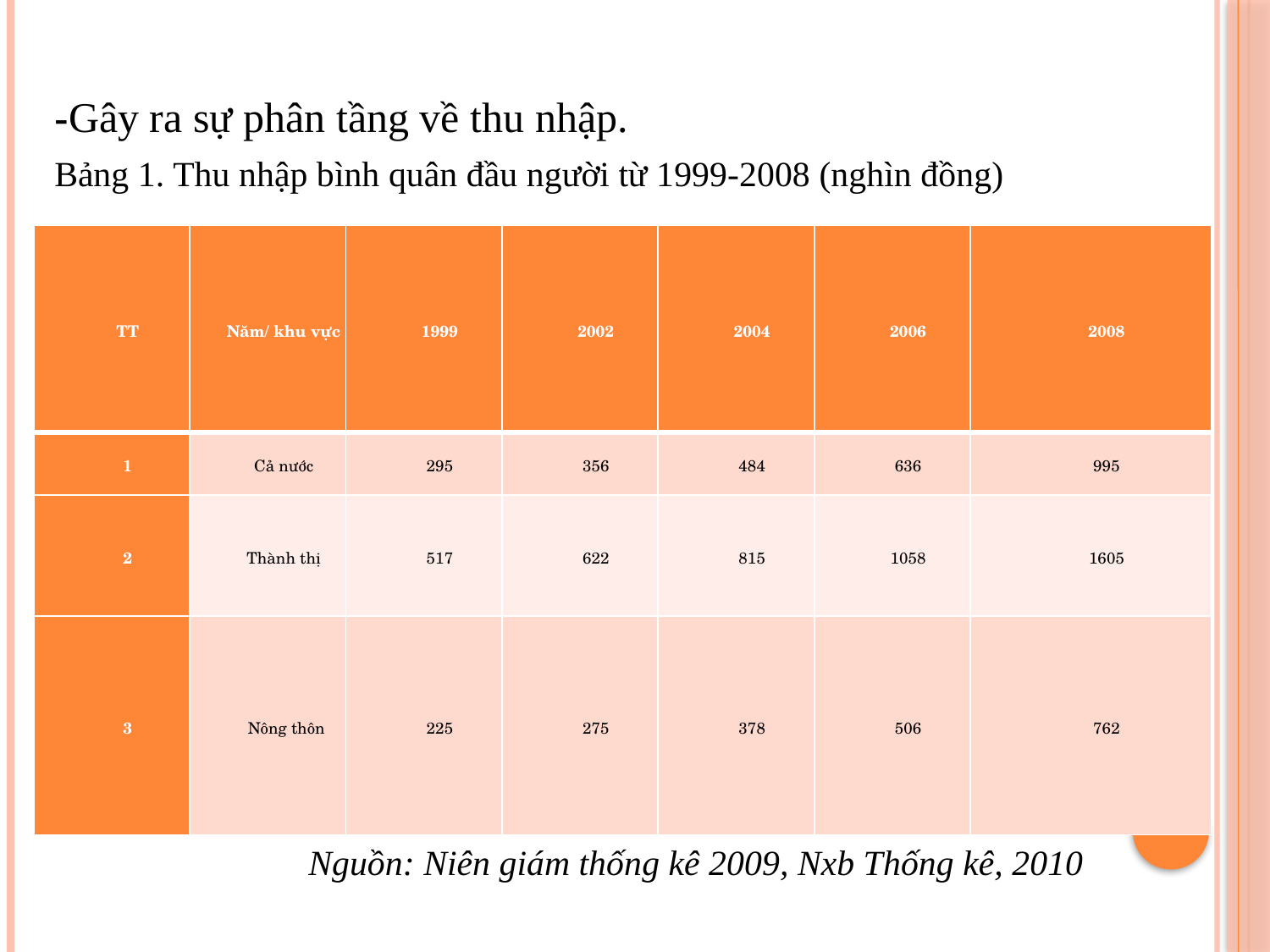

#
-Gây ra sự phân tầng về thu nhập.
Bảng 1. Thu nhập bình quân đầu người từ 1999-2008 (nghìn đồng)

		Nguồn: Niên giám thống kê 2009, Nxb Thống kê, 2010

| TT | Năm/ khu vực | 1999 | 2002 | 2004 | 2006 | 2008 |
| --- | --- | --- | --- | --- | --- | --- |
| 1 | Cả nước | 295 | 356 | 484 | 636 | 995 |
| 2 | Thành thị | 517 | 622 | 815 | 1058 | 1605 |
| 3 | Nông thôn | 225 | 275 | 378 | 506 | 762 |